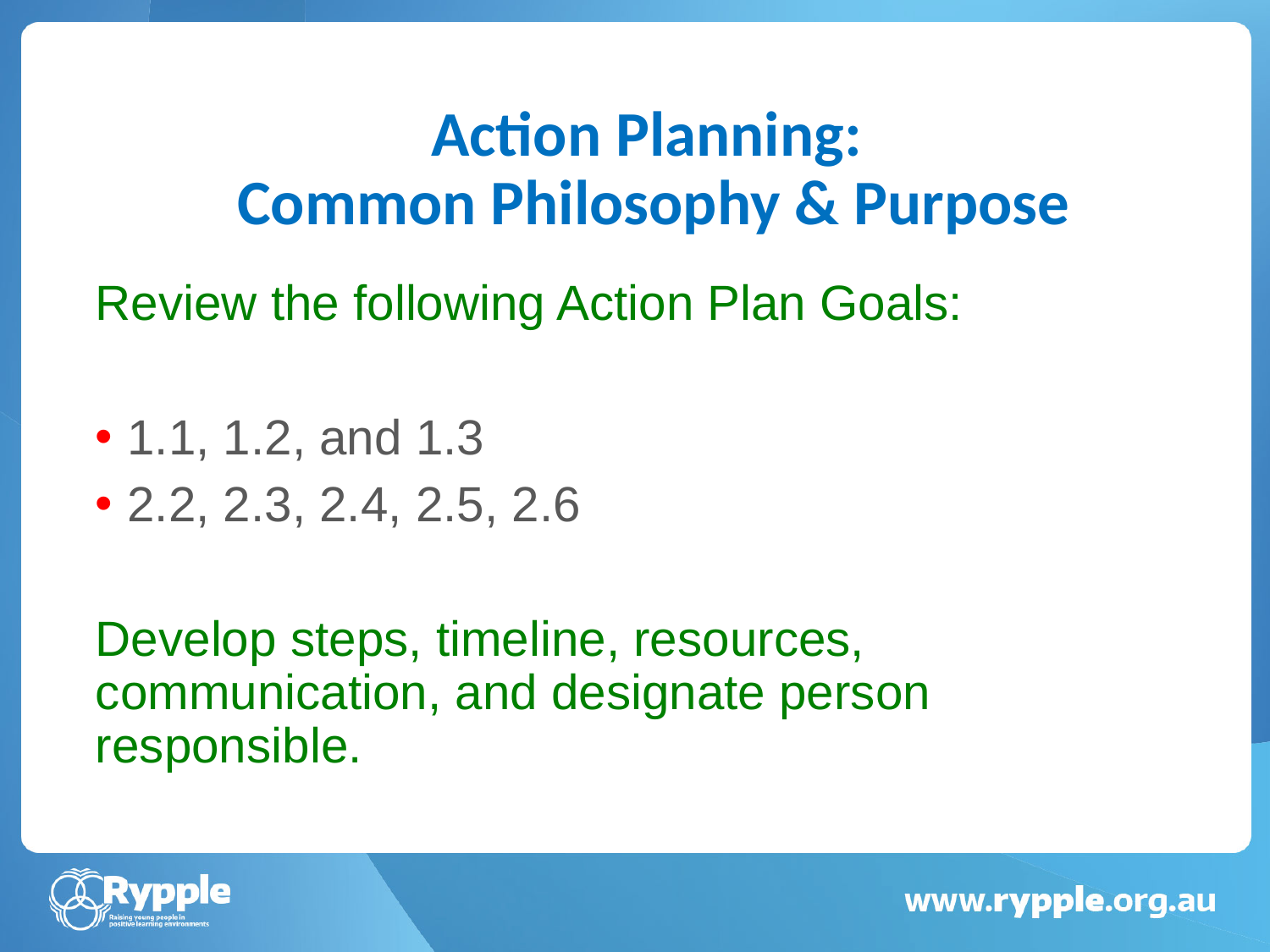

# Action Planning: Common Philosophy & Purpose
Review the following Action Plan Goals:

1.1, 1.2, and 1.3
2.2, 2.3, 2.4, 2.5, 2.6

Develop steps, timeline, resources, communication, and designate person responsible.